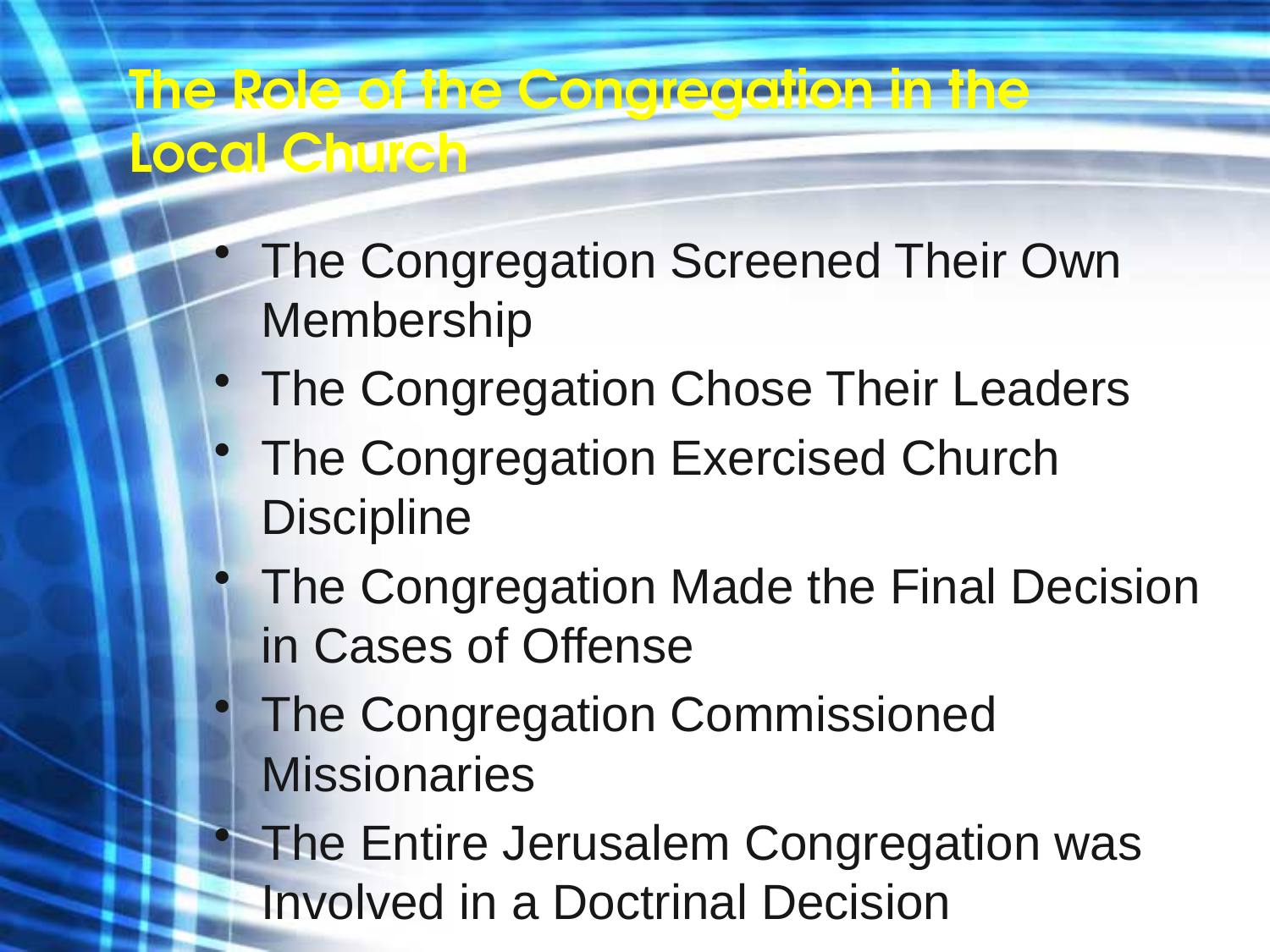

# The Role of the Congregation in the Local Church
The Congregation Screened Their Own Membership
The Congregation Chose Their Leaders
The Congregation Exercised Church Discipline
The Congregation Made the Final Decision in Cases of Offense
The Congregation Commissioned Missionaries
The Entire Jerusalem Congregation was Involved in a Doctrinal Decision